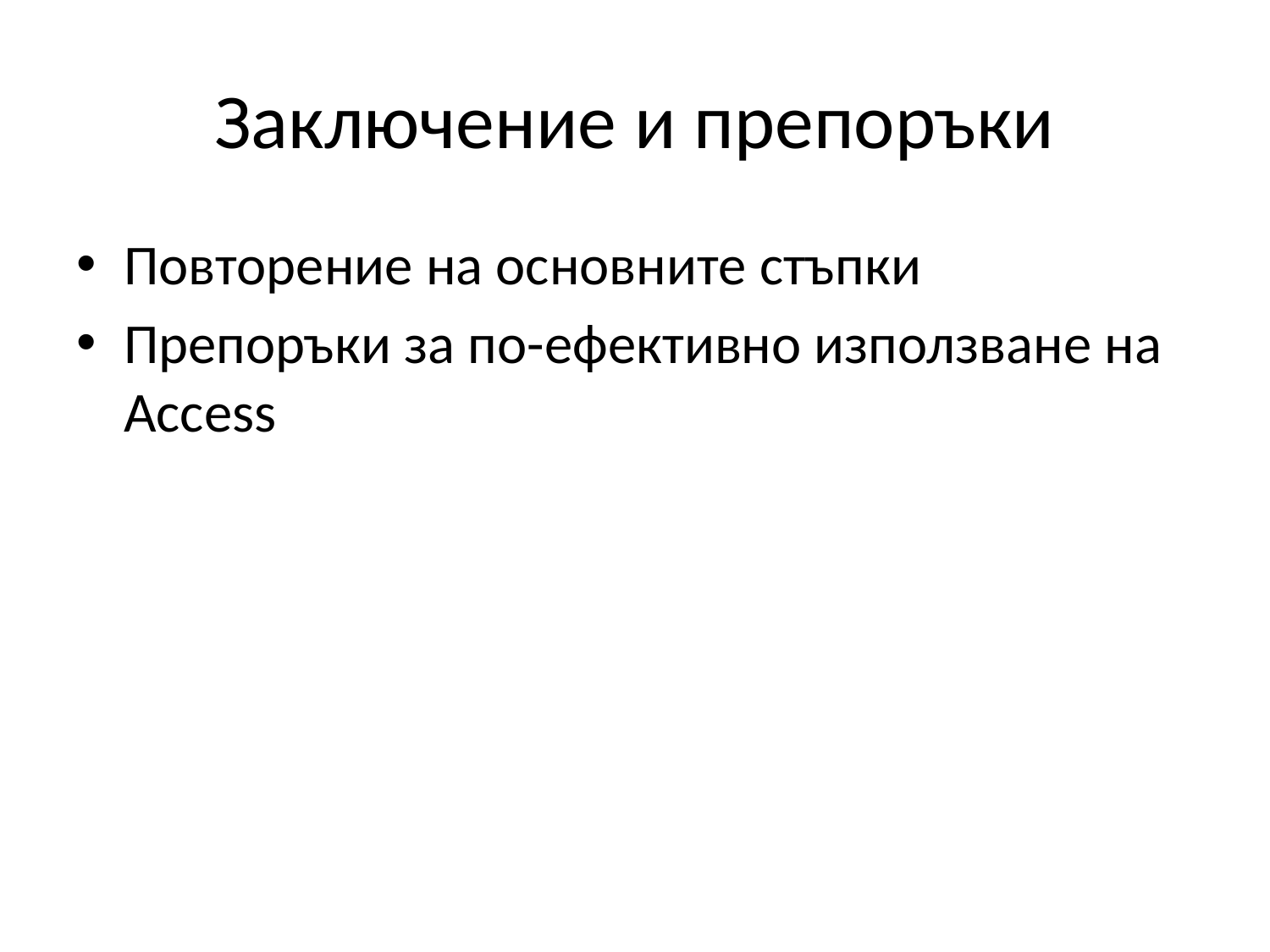

# Заключение и препоръки
Повторение на основните стъпки
Препоръки за по-ефективно използване на Access